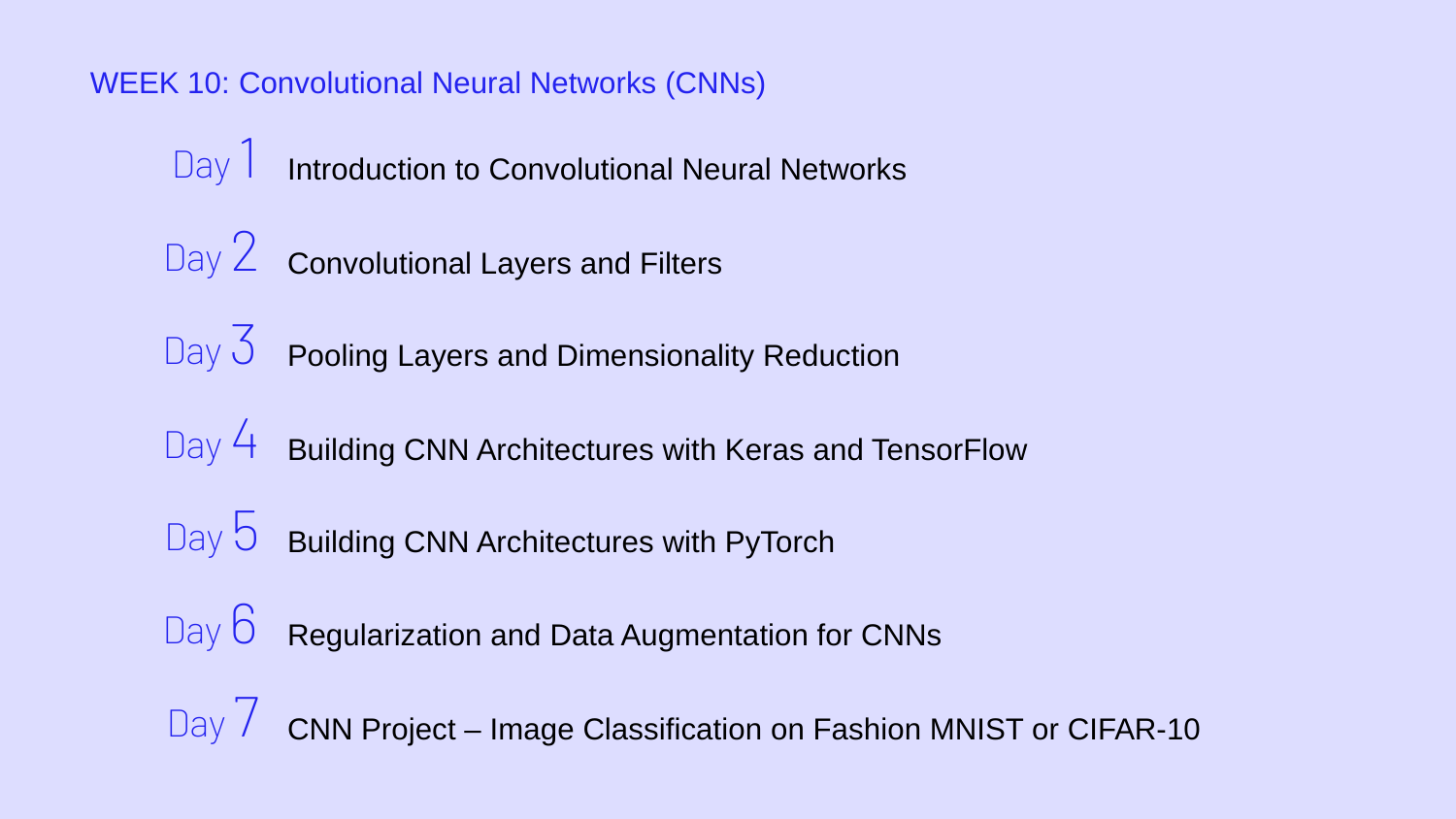

WEEK 10: Convolutional Neural Networks (CNNs)
Day 1
Introduction to Convolutional Neural Networks
Day 2
Convolutional Layers and Filters
Day 3
Pooling Layers and Dimensionality Reduction
Day 4
Building CNN Architectures with Keras and TensorFlow
Day 5
Building CNN Architectures with PyTorch
Day 6
Regularization and Data Augmentation for CNNs
Day 7
CNN Project – Image Classification on Fashion MNIST or CIFAR-10